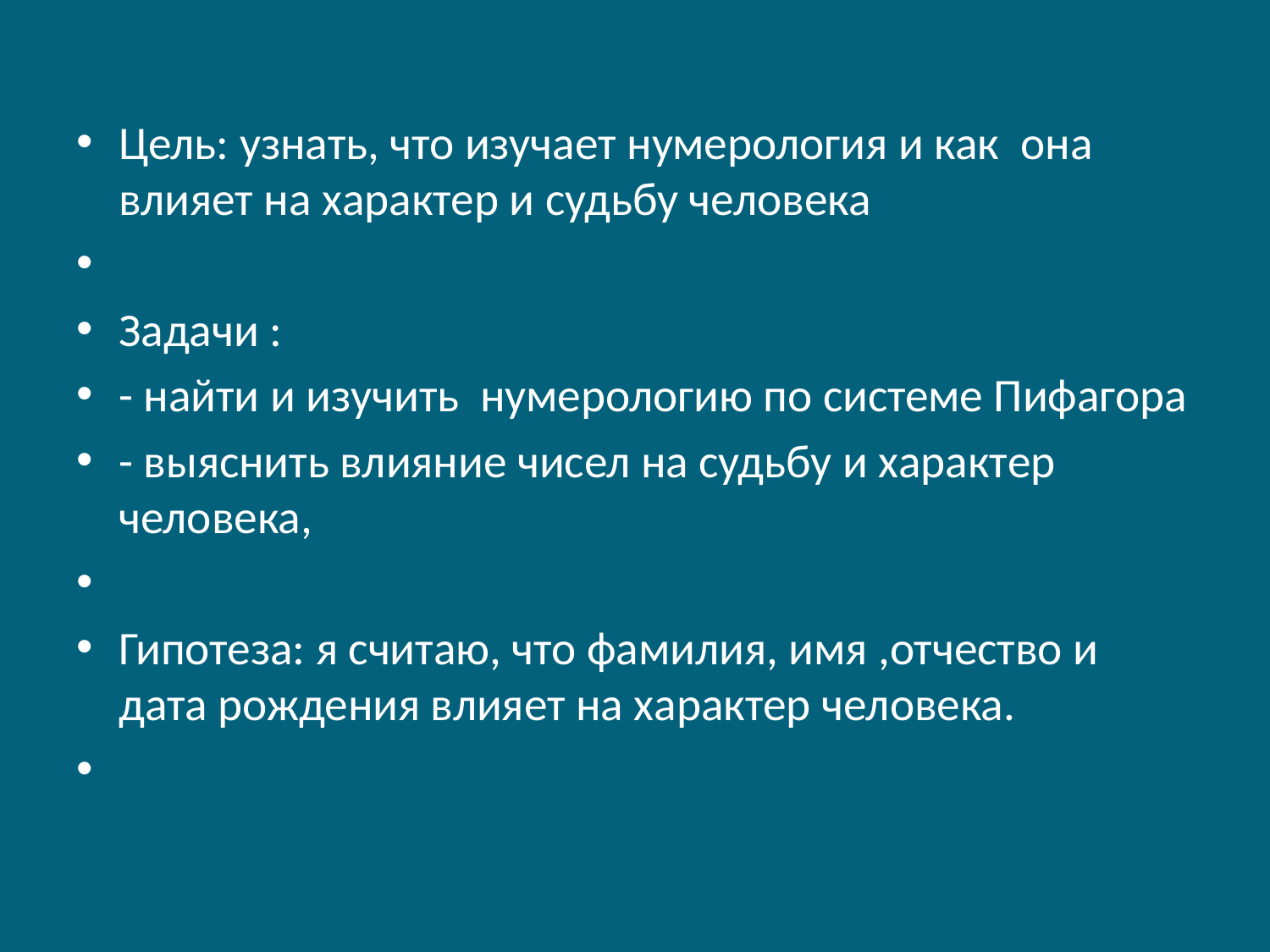

Цель: узнать, что изучает нумерология и как  она влияет на характер и судьбу человека

Задачи :
- найти и изучить  нумерологию по системе Пифагора
- выяснить влияние чисел на судьбу и характер человека,

Гипотеза: я считаю, что фамилия, имя ,отчество и  дата рождения влияет на характер человека.